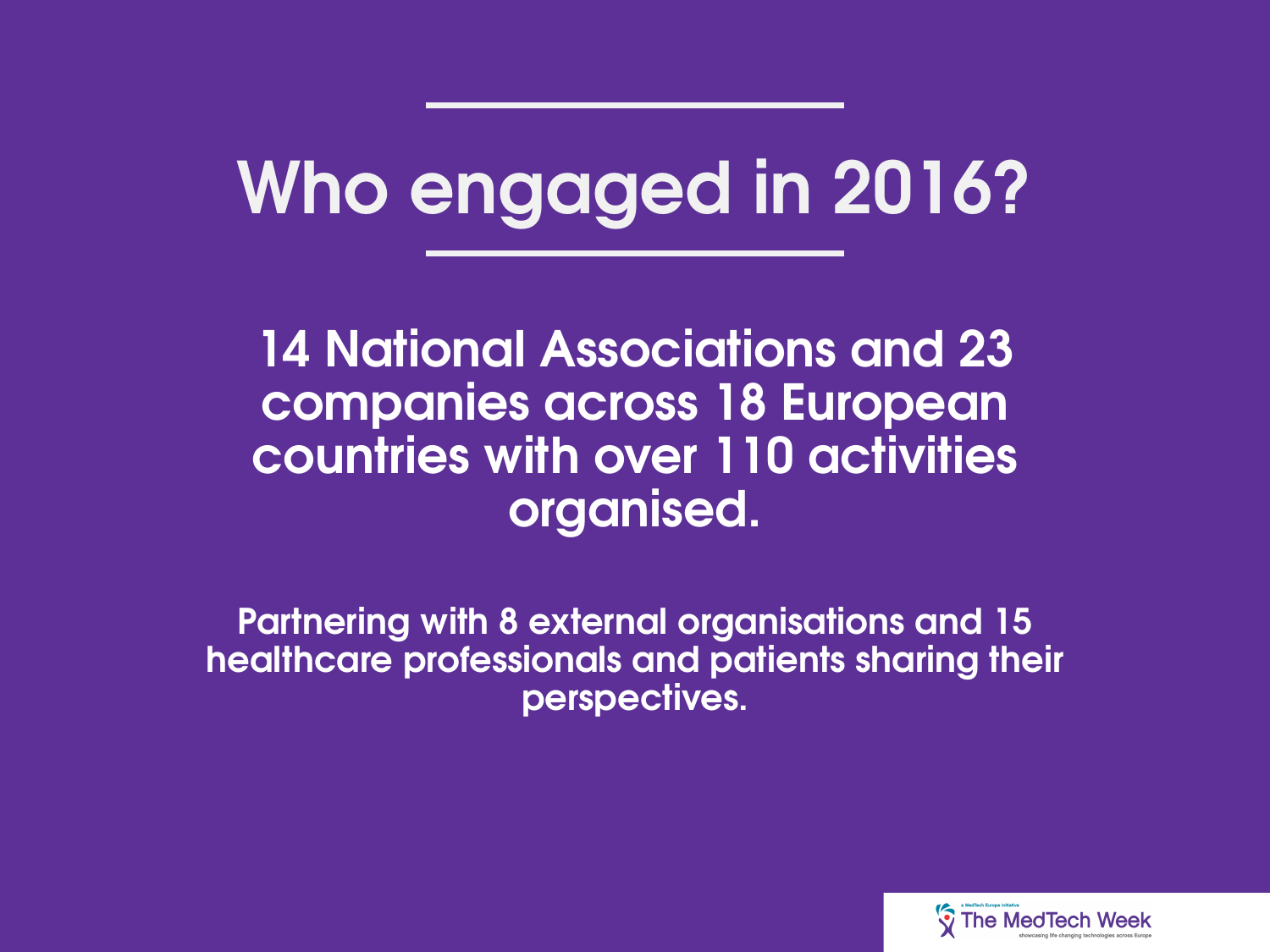

Who engaged in 2016?
14 National Associations and 23 companies across 18 European countries with over 110 activities organised.

Partnering with 8 external organisations and 15 healthcare professionals and patients sharing their perspectives.